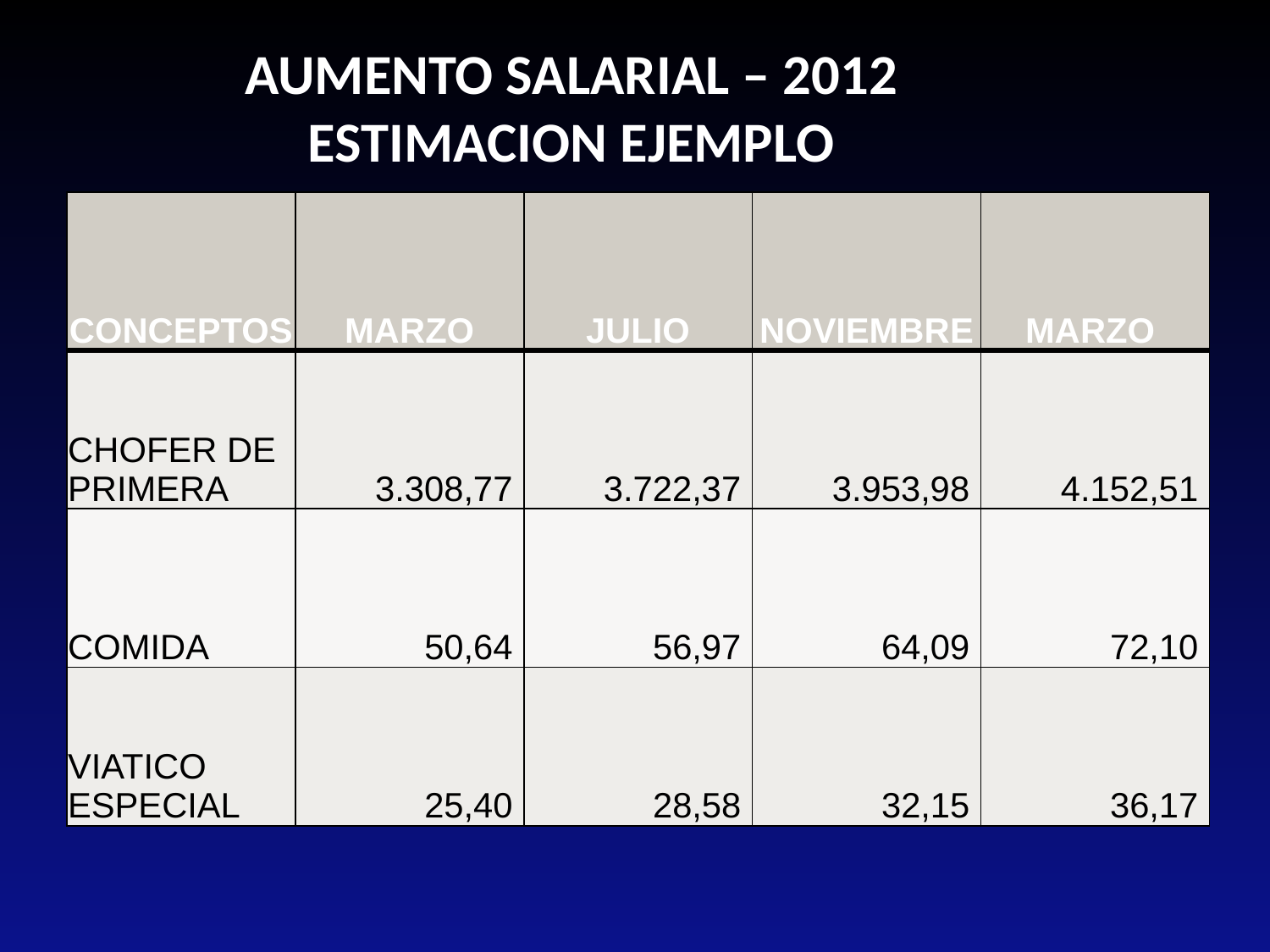

AUMENTO SALARIAL – 2012
ESTIMACION EJEMPLO
| CONCEPTOS | MARZO | JULIO | NOVIEMBRE | MARZO |
| --- | --- | --- | --- | --- |
| CHOFER DE PRIMERA | 3.308,77 | 3.722,37 | 3.953,98 | 4.152,51 |
| COMIDA | 50,64 | 56,97 | 64,09 | 72,10 |
| VIATICO ESPECIAL | 25,40 | 28,58 | 32,15 | 36,17 |